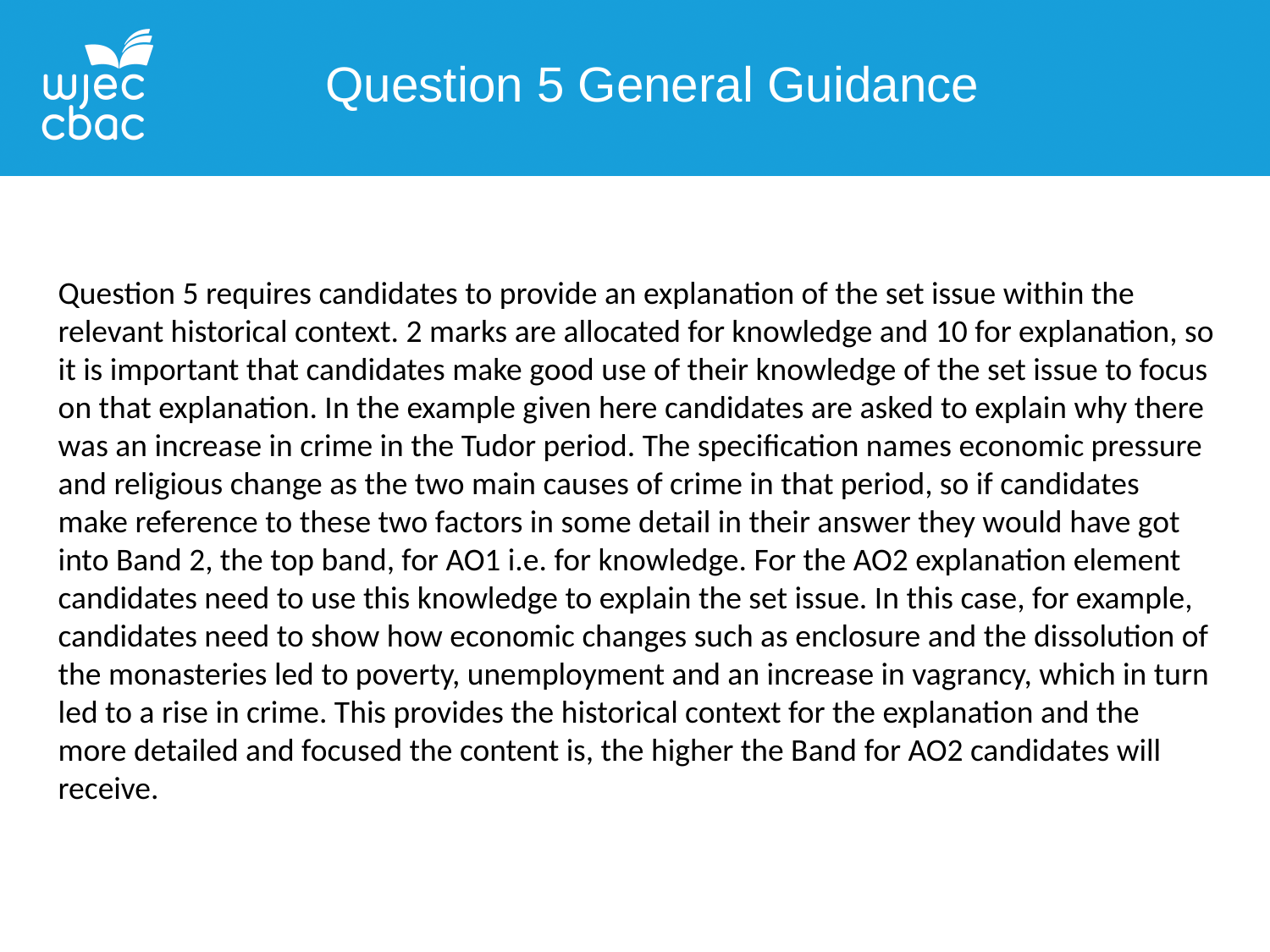

Question 5 General Guidance

Question 5 requires candidates to provide an explanation of the set issue within the relevant historical context. 2 marks are allocated for knowledge and 10 for explanation, so it is important that candidates make good use of their knowledge of the set issue to focus on that explanation. In the example given here candidates are asked to explain why there was an increase in crime in the Tudor period. The specification names economic pressure and religious change as the two main causes of crime in that period, so if candidates make reference to these two factors in some detail in their answer they would have got into Band 2, the top band, for AO1 i.e. for knowledge. For the AO2 explanation element candidates need to use this knowledge to explain the set issue. In this case, for example, candidates need to show how economic changes such as enclosure and the dissolution of the monasteries led to poverty, unemployment and an increase in vagrancy, which in turn led to a rise in crime. This provides the historical context for the explanation and the more detailed and focused the content is, the higher the Band for AO2 candidates will receive.